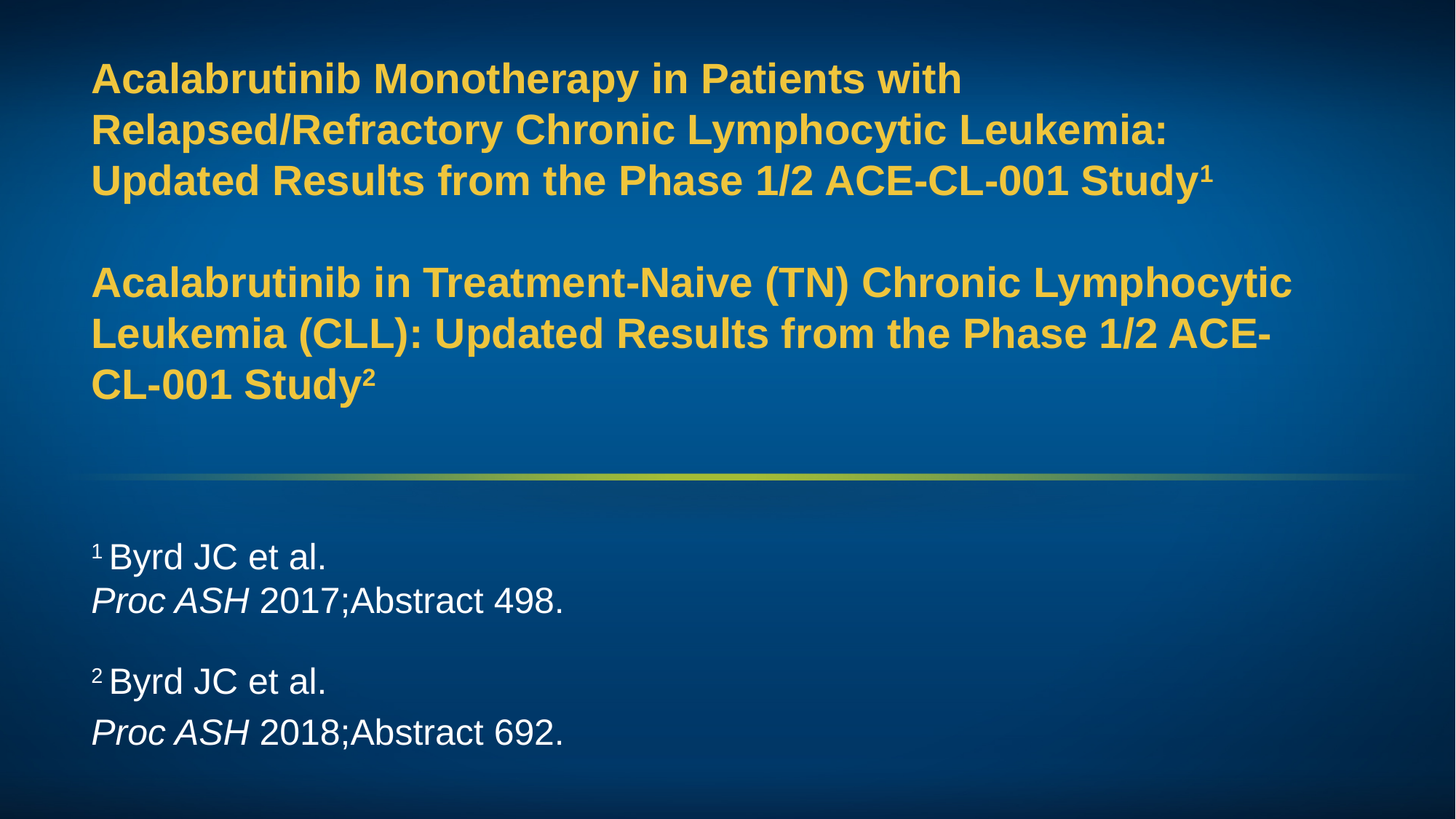

# Acalabrutinib Monotherapy in Patients with Relapsed/Refractory Chronic Lymphocytic Leukemia: Updated Results from the Phase 1/2 ACE-CL-001 Study1 Acalabrutinib in Treatment-Naive (TN) Chronic Lymphocytic Leukemia (CLL): Updated Results from the Phase 1/2 ACE-CL-001 Study2
1 Byrd JC et al.
Proc ASH 2017;Abstract 498.

2 Byrd JC et al.
Proc ASH 2018;Abstract 692.